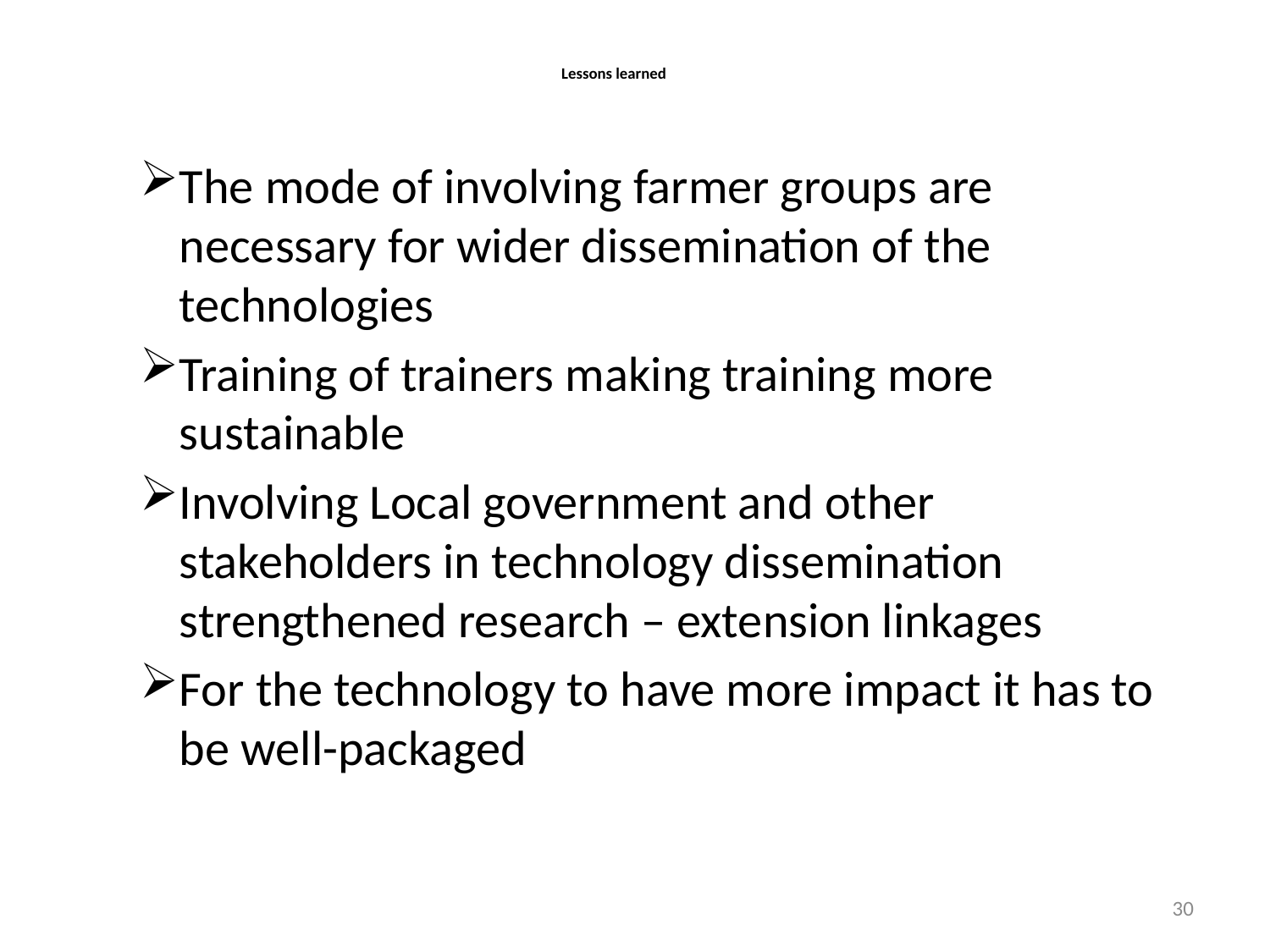

# Lessons learned
The mode of involving farmer groups are necessary for wider dissemination of the technologies
Training of trainers making training more sustainable
Involving Local government and other stakeholders in technology dissemination strengthened research – extension linkages
For the technology to have more impact it has to be well-packaged
30